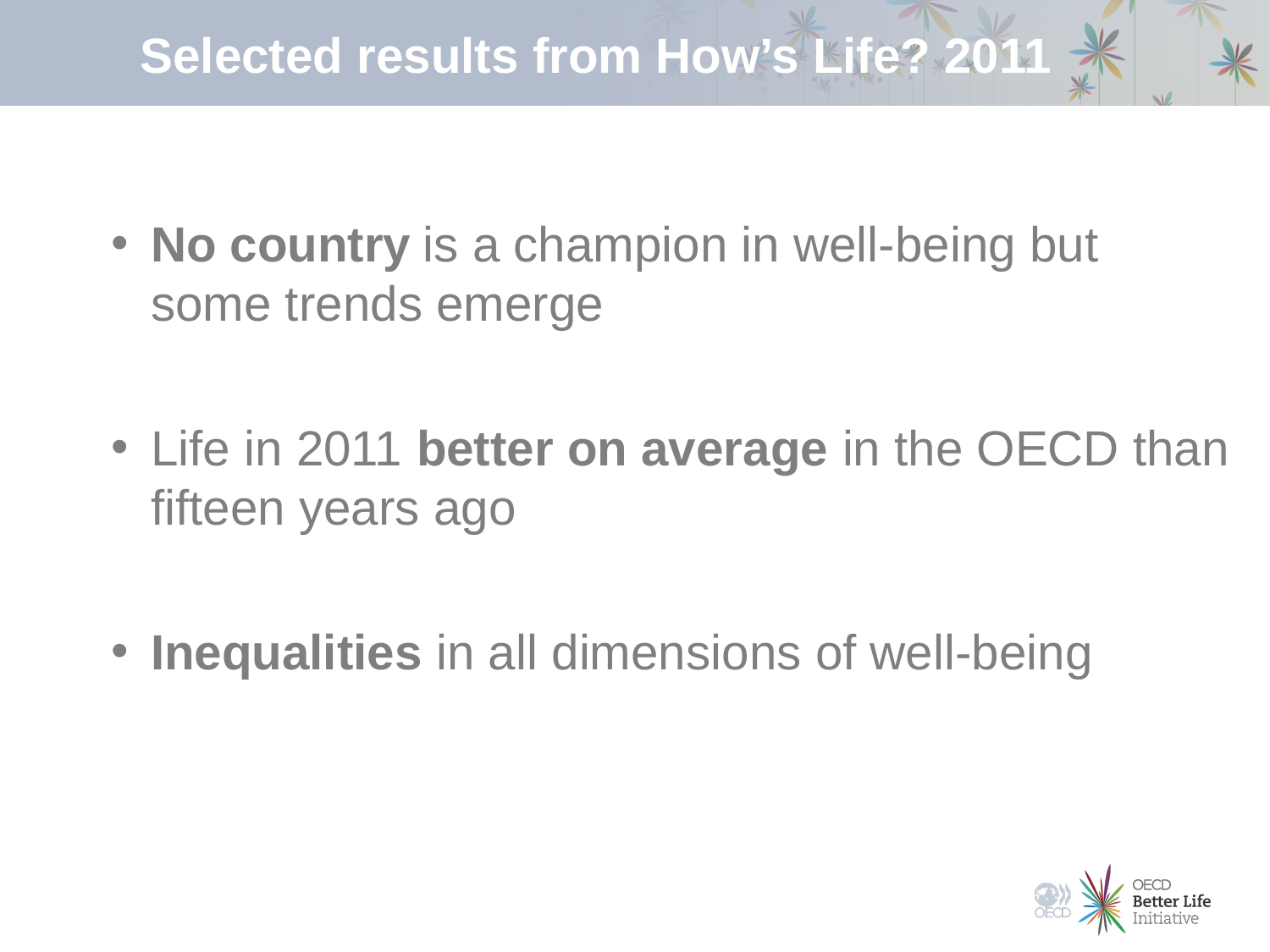

# Selected results from How’s Life? 2011
No country is a champion in well-being but some trends emerge

Life in 2011 better on average in the OECD than fifteen years ago

Inequalities in all dimensions of well-being